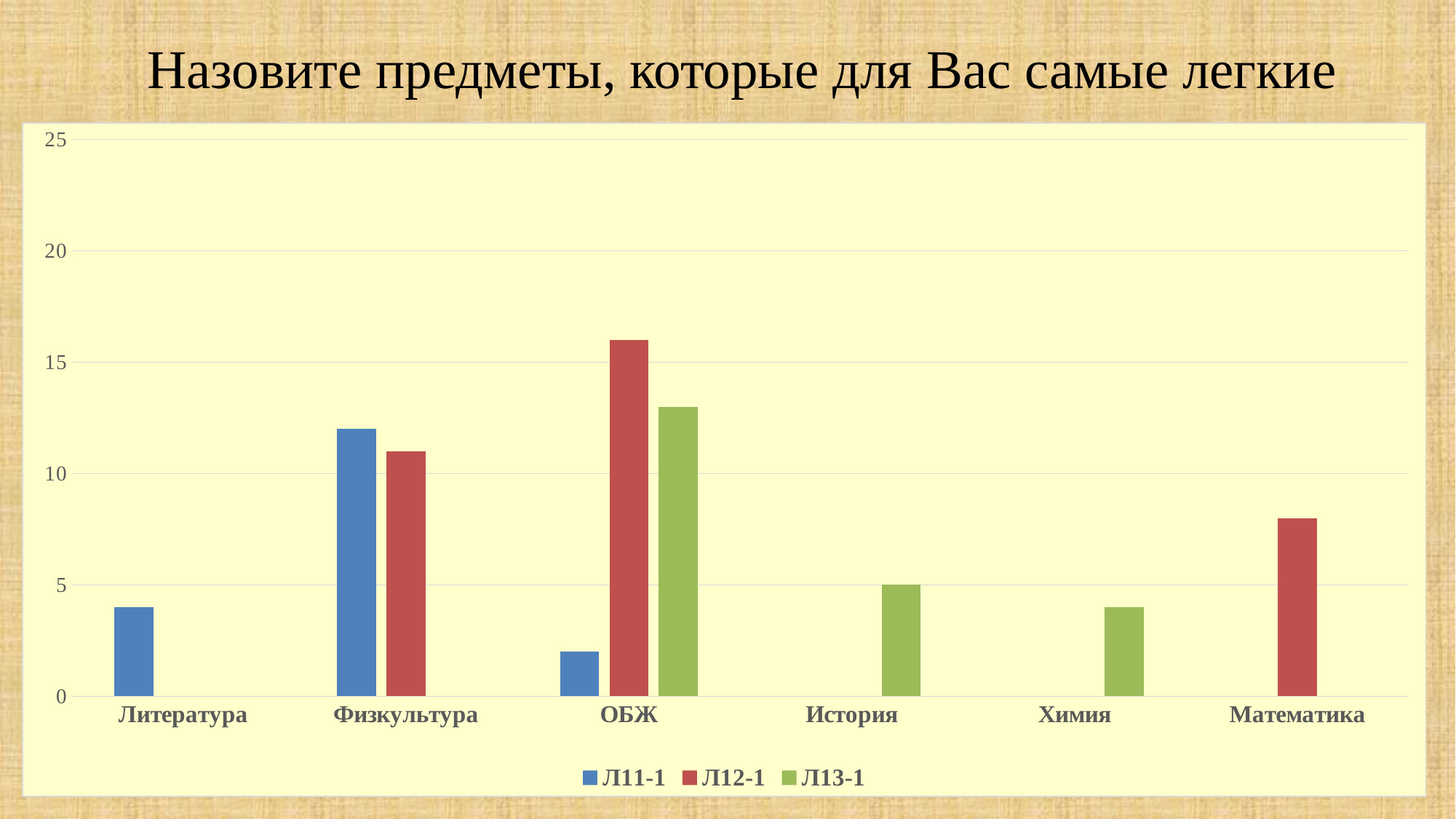

# Назовите предметы, которые для Вас самые легкие

### Chart

| Category | Л11-1 | Л12-1 | Л13-1 |
|---|---|---|---|
| Литература | 4.0 | None | None |
| Физкультура | 12.0 | 11.0 | None |
| ОБЖ | 2.0 | 16.0 | 13.0 |
| История | None | None | 5.0 |
| Химия | None | None | 4.0 |
| Математика | None | 8.0 | None |